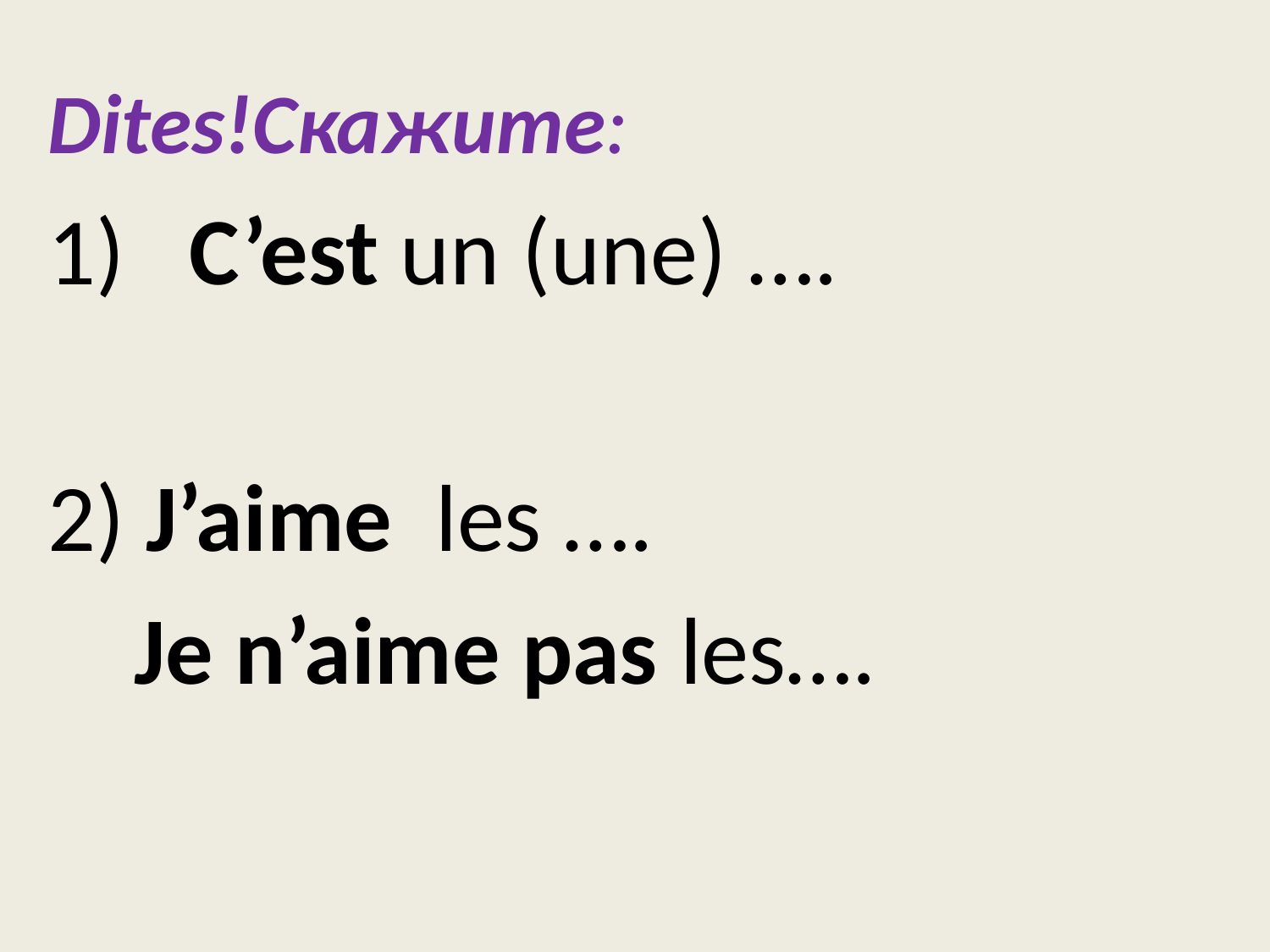

Dites!Скажите:
1)   C’est un (une) ….

2) J’aime  les ….
    Je n’aime pas les….